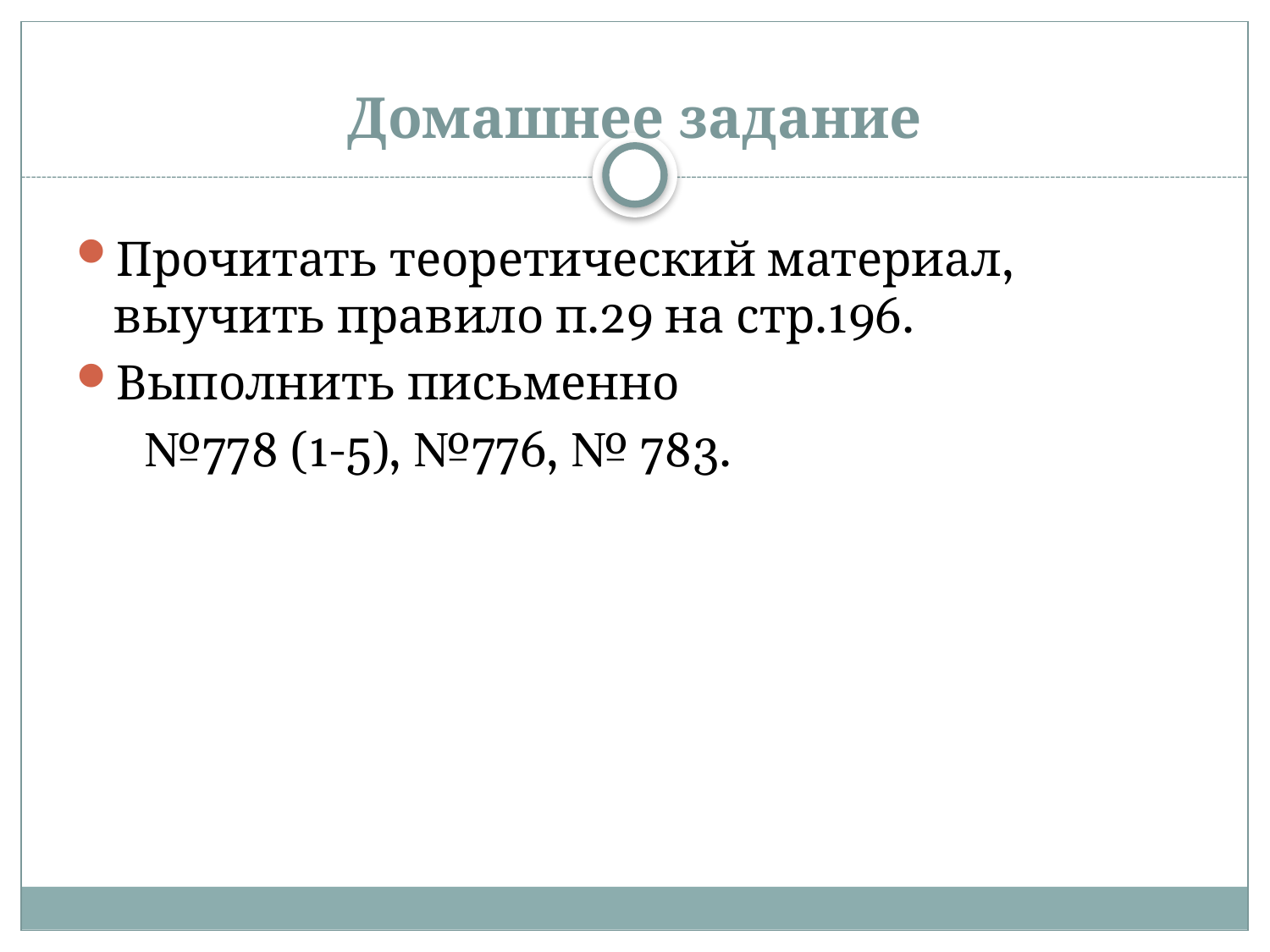

# Домашнее задание
Прочитать теоретический материал, выучить правило п.29 на стр.196.
Выполнить письменно
      №778 (1-5), №776, № 783.